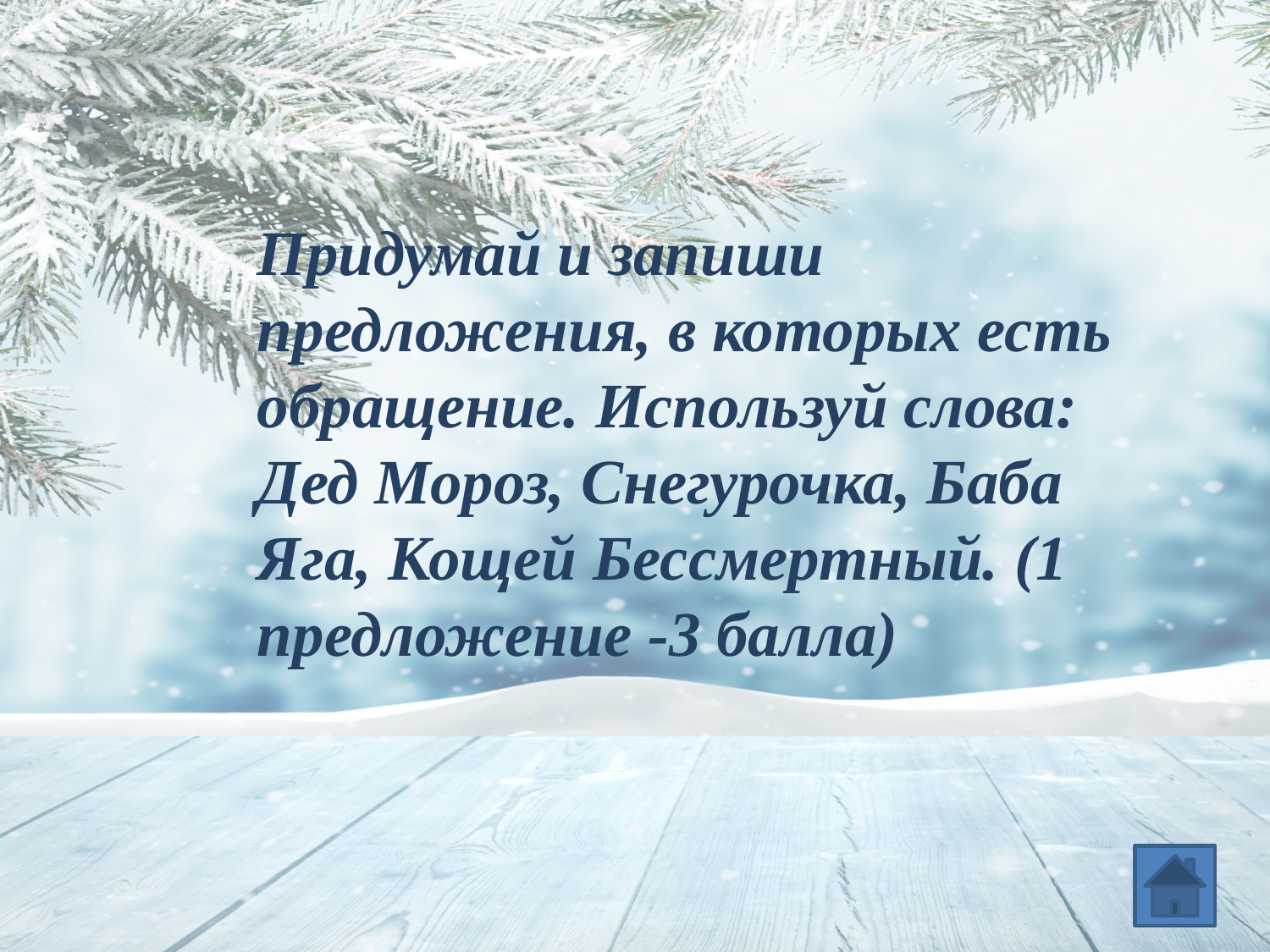

Придумай и запиши предложения, в которых есть обращение. Используй слова: Дед Мороз, Снегурочка, Баба Яга, Кощей Бессмертный. (1 предложение -3 балла)